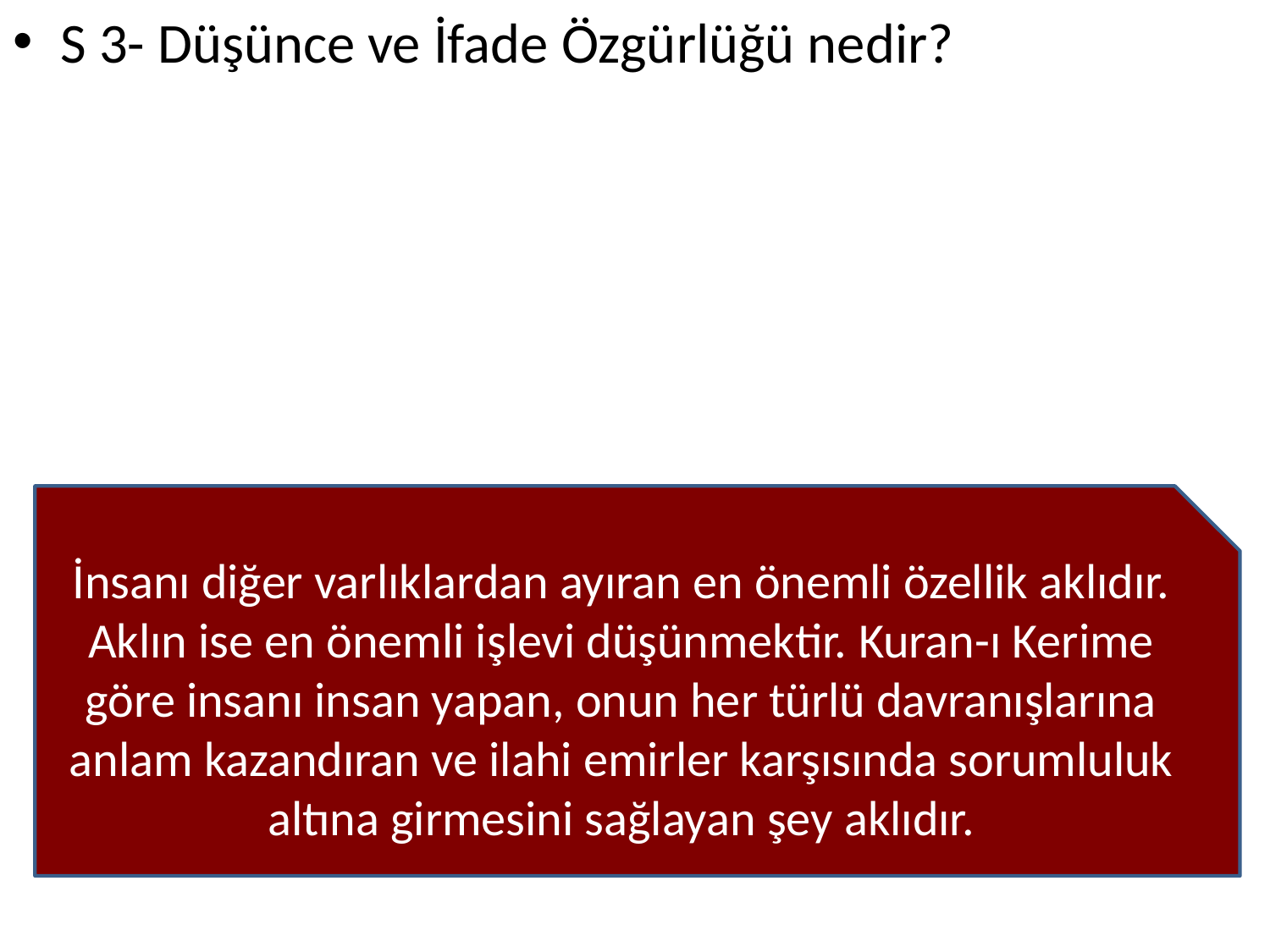

S 3- Düşünce ve İfade Özgürlüğü nedir?
İnsanı diğer varlıklardan ayıran en önemli özellik aklıdır. Aklın ise en önemli işlevi düşünmektir. Kuran-ı Kerime göre insanı insan yapan, onun her türlü davranışlarına anlam kazandıran ve ilahi emirler karşısında sorumluluk altına girmesini sağlayan şey aklıdır.